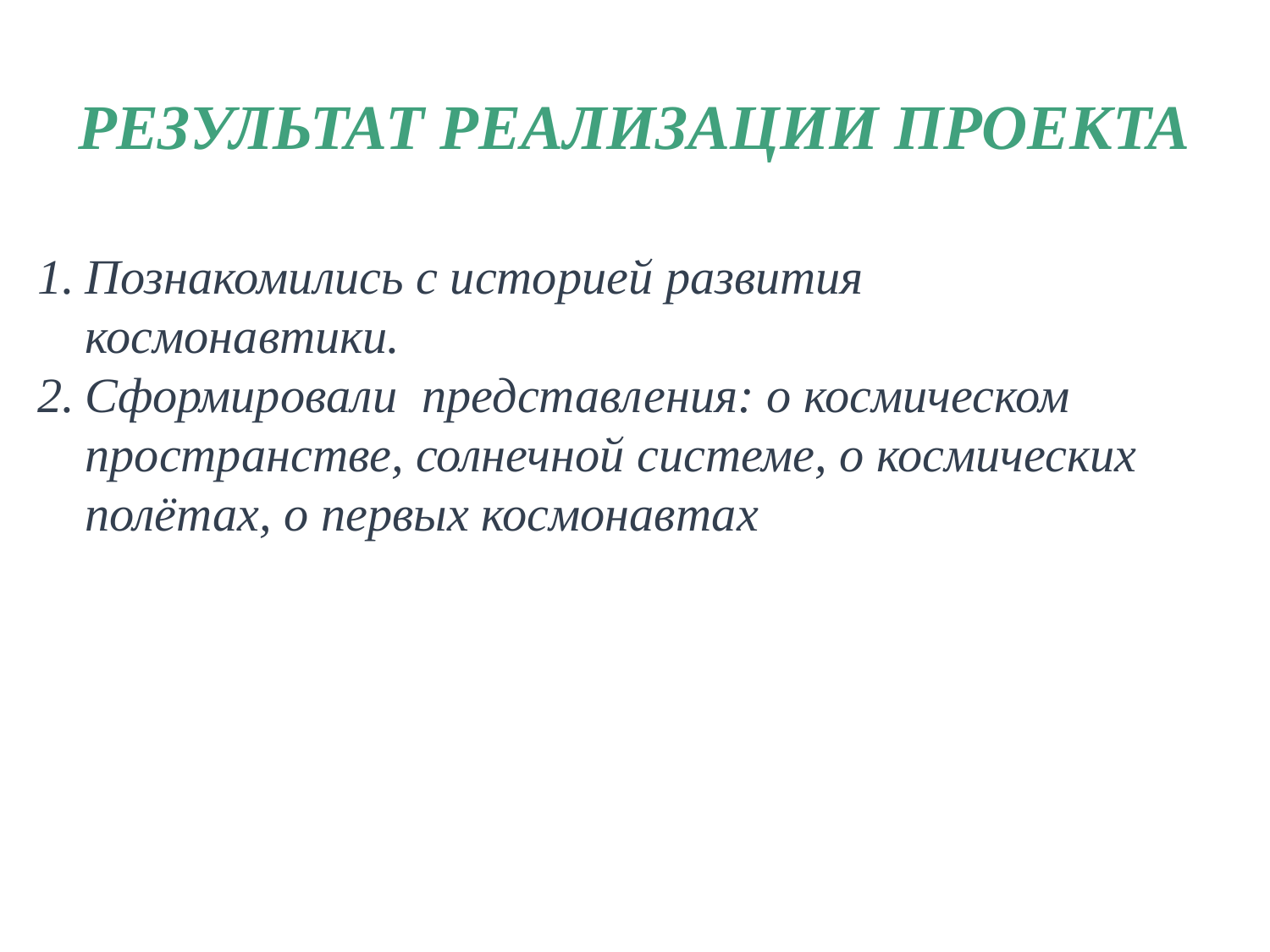

Результат реализации проекта
Познакомились с историей развития космонавтики.
Сформировали  представления: о космическом пространстве, солнечной системе, о космических полётах, о первых космонавтах